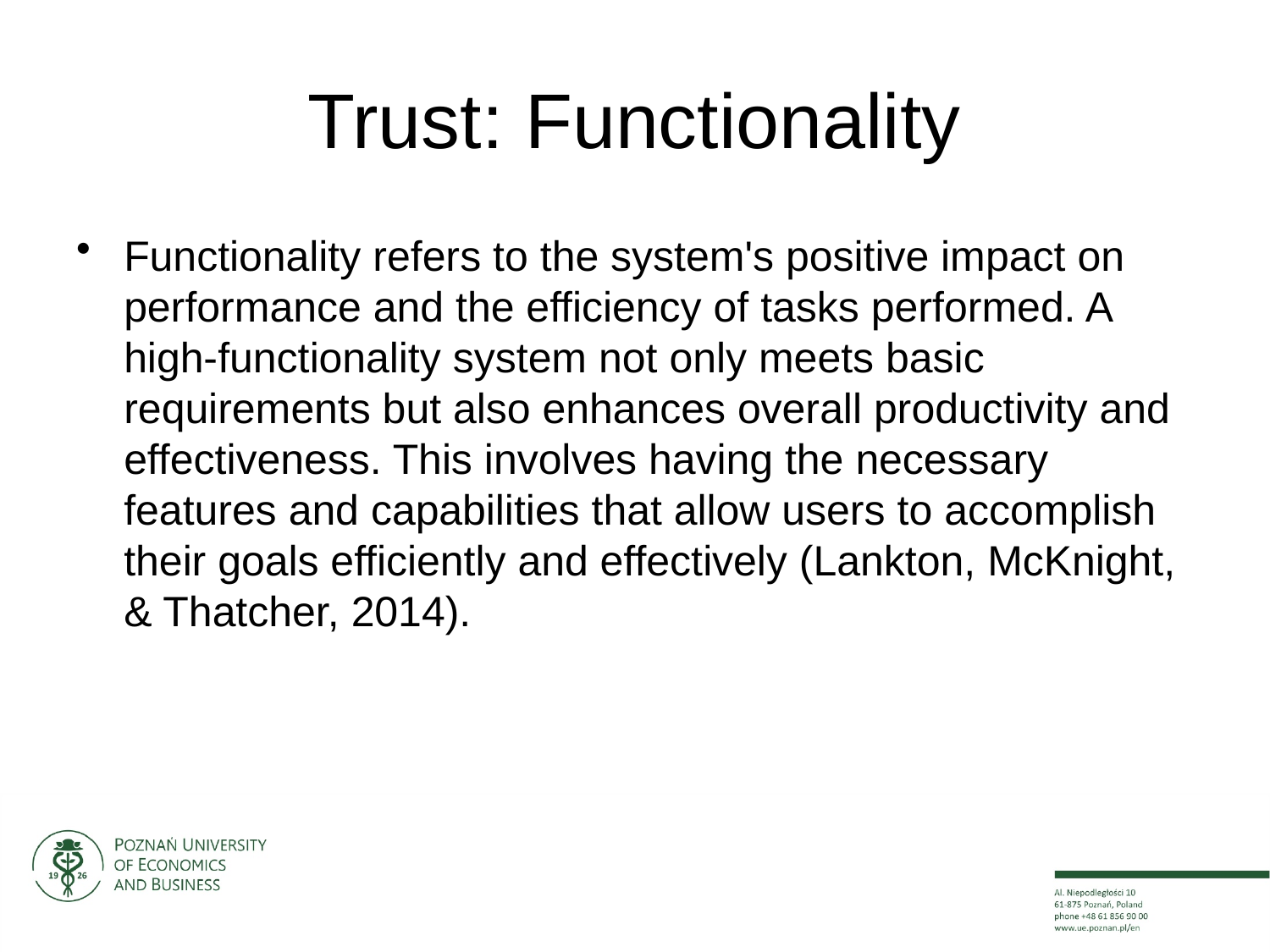

# Trust: Functionality
Functionality refers to the system's positive impact on performance and the efficiency of tasks performed. A high-functionality system not only meets basic requirements but also enhances overall productivity and effectiveness. This involves having the necessary features and capabilities that allow users to accomplish their goals efficiently and effectively (Lankton, McKnight, & Thatcher, 2014).